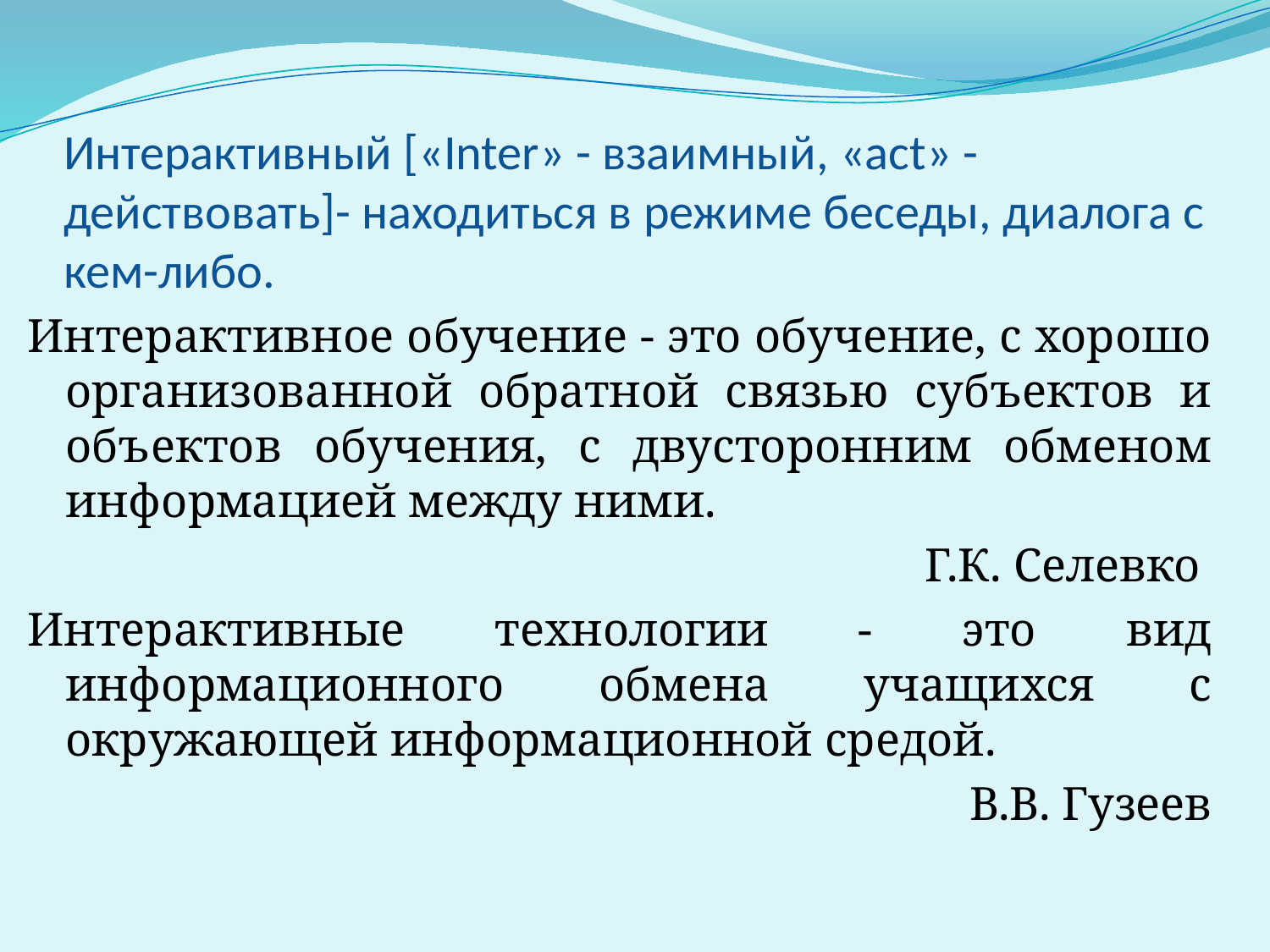

# Интерактивный [«Inter» - взаимный, «act» - действовать]- находиться в режиме беседы, диалога с кем-либо.

Интерактивное обучение - это обучение, с хорошо организованной обратной связью субъектов и объектов обучения, с двусторонним обменом информацией между ними.
Г.К. Селевко
Интерактивные технологии - это вид информационного обмена учащихся с окружающей информационной средой.
В.В. Гузеев